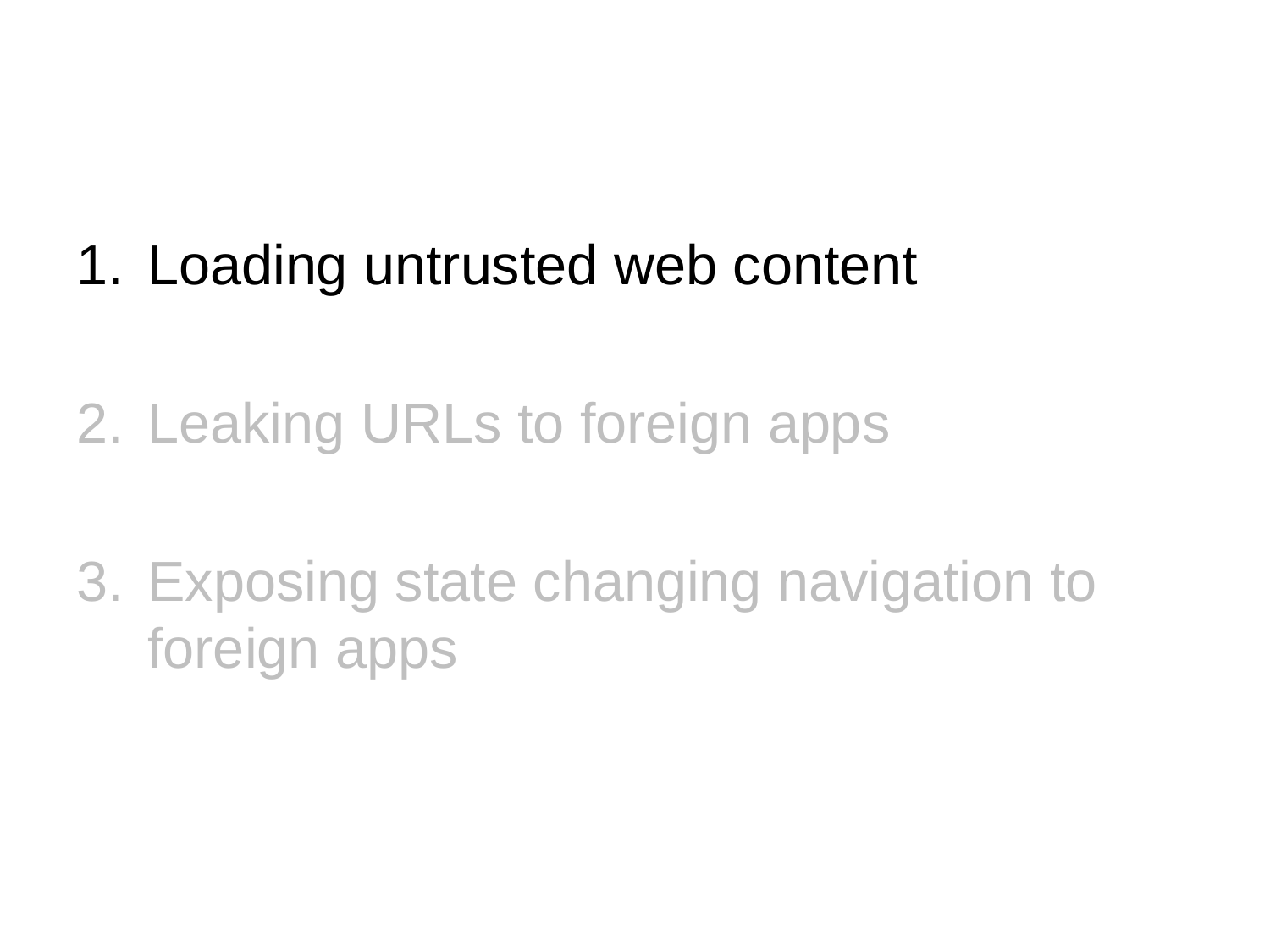

Loading untrusted web content

Leaking URLs to foreign apps

Exposing state changing navigation to foreign apps